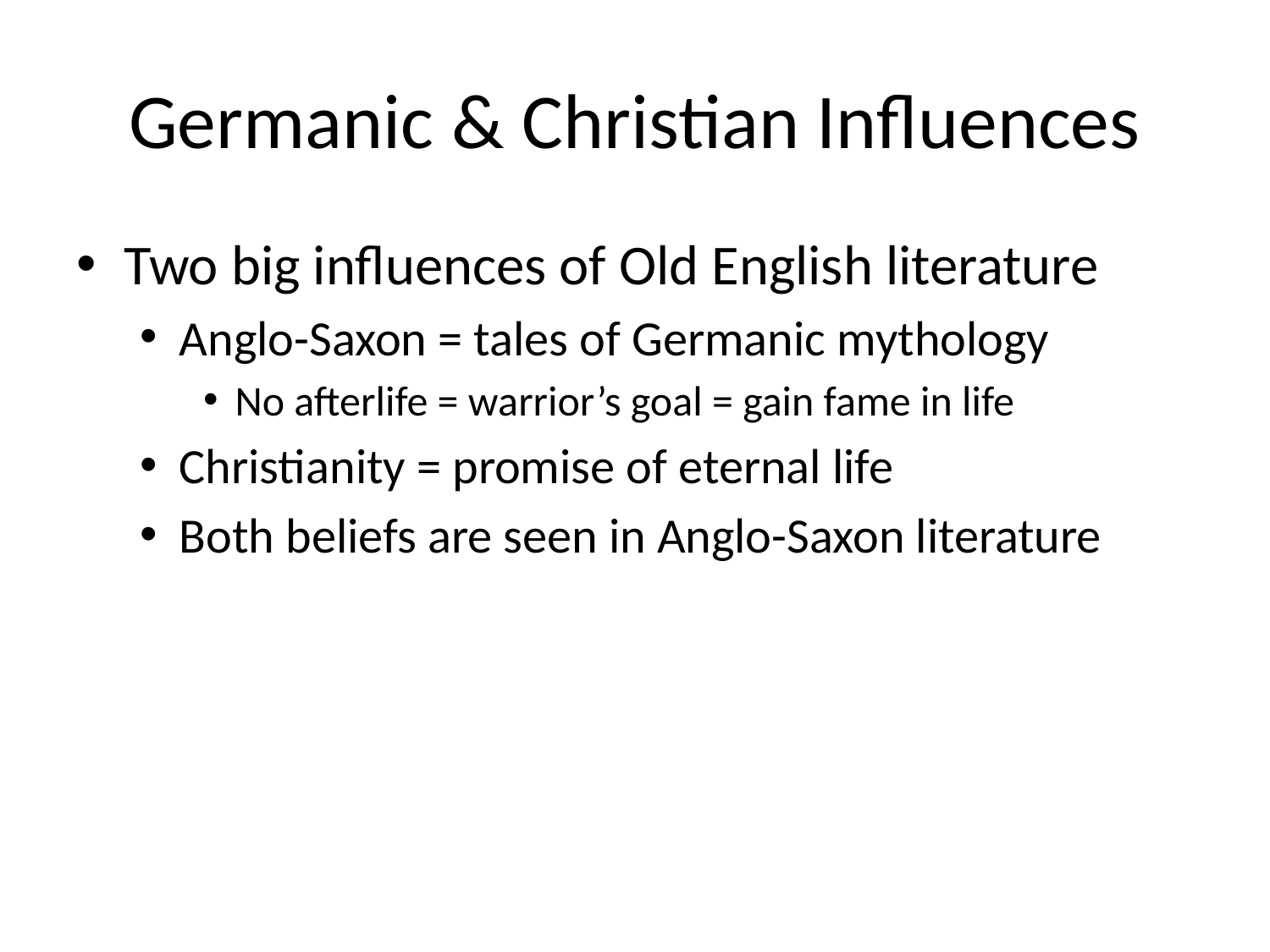

# Germanic & Christian Influences
Two big influences of Old English literature
Anglo-Saxon = tales of Germanic mythology
No afterlife = warrior’s goal = gain fame in life
Christianity = promise of eternal life
Both beliefs are seen in Anglo-Saxon literature